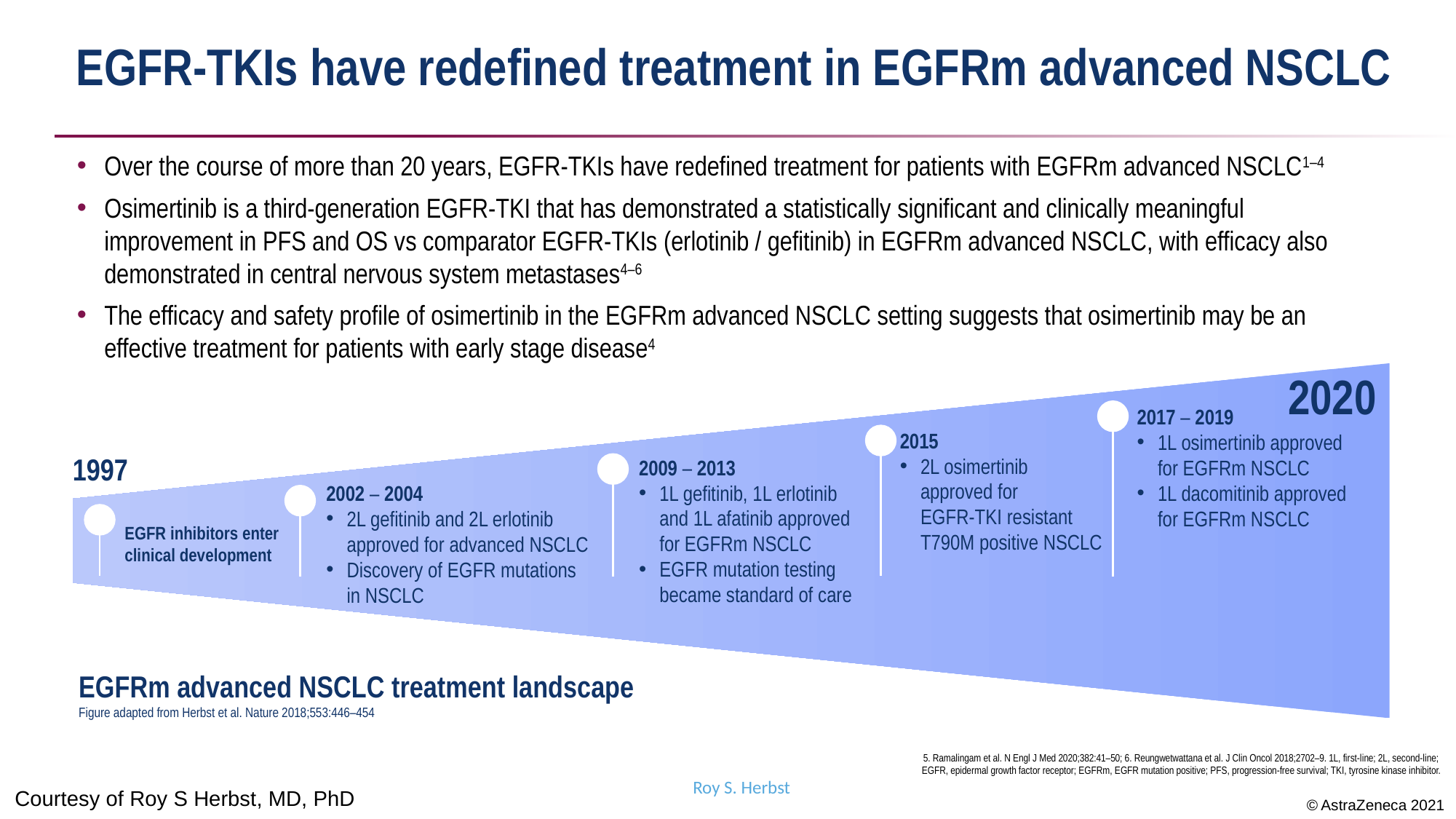

EGFR-TKIs have redefined treatment in EGFRm advanced NSCLC
Over the course of more than 20 years, EGFR-TKIs have redefined treatment for patients with EGFRm advanced NSCLC1–4
Osimertinib is a third-generation EGFR-TKI that has demonstrated a statistically significant and clinically meaningful improvement in PFS and OS vs comparator EGFR-TKIs (erlotinib / gefitinib) in EGFRm advanced NSCLC, with efficacy also demonstrated in central nervous system metastases4–6
The efficacy and safety profile of osimertinib in the EGFRm advanced NSCLC setting suggests that osimertinib may be an effective treatment for patients with early stage disease4

2020
2017 – 2019
1L osimertinib approved
for EGFRm NSCLC
1L dacomitinib approved for EGFRm NSCLC

2015
2L osimertinib approved for
EGFR-TKI resistant T790M positive NSCLC

1997
2009 – 2013
1L gefitinib, 1L erlotinib and 1L afatinib approved for EGFRm NSCLC
EGFR mutation testing
became standard of care

2002 – 2004
2L gefitinib and 2L erlotinib approved for advanced NSCLC
Discovery of EGFR mutations in NSCLC

EGFR inhibitors enter clinical development
EGFRm advanced NSCLC treatment landscape
Figure adapted from Herbst et al. Nature 2018;553:446–454

1. Parsons et al. JAMA Network Open. 2020;3:e202488; 2. Herbst et al. Nature 2018;553:446–454;
3. Herbst and Baselga. Nature Reviews 2004;4:956–65; 4. Soria et al. N Engl J Med 2018;378:113–125;
5. Ramalingam et al. N Engl J Med 2020;382:41–50; 6. Reungwetwattana et al. J Clin Oncol 2018;2702–9. 1L, first-line; 2L, second-line;
EGFR, epidermal growth factor receptor; EGFRm, EGFR mutation positive; PFS, progression-free survival; TKI, tyrosine kinase inhibitor.

Roy S. Herbst
Courtesy of Roy S Herbst, MD, PhD